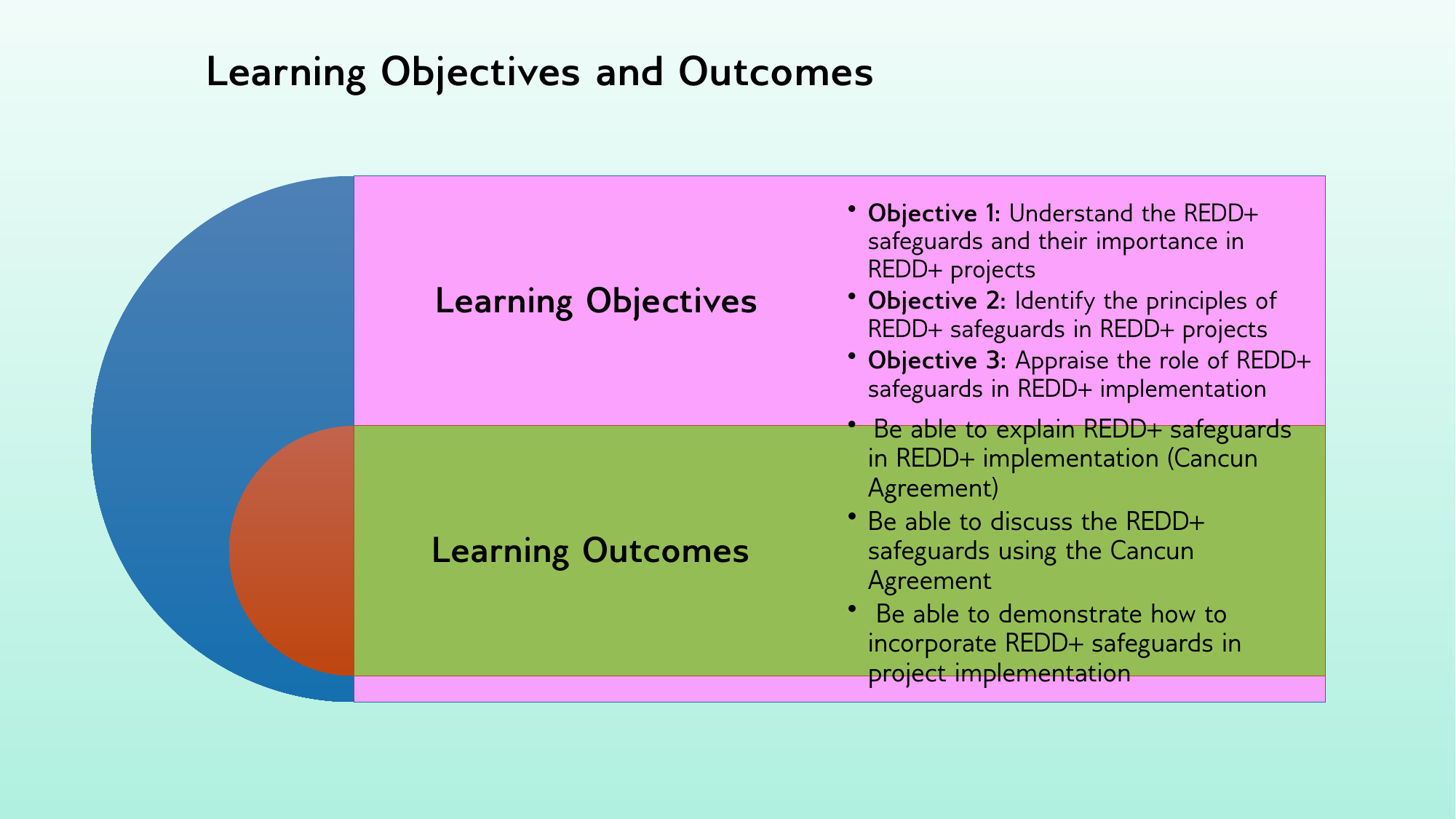

Learning Objectives and Outcomes
Learning Objectives
Learning Outcomes
Objective 1: Understand the REDD+ safeguards and their importance in REDD+ projects
Objective 2: Identify the principles of REDD+ safeguards in REDD+ projects
Objective 3: Appraise the role of REDD+ safeguards in REDD+ implementation
 Be able to explain REDD+ safeguards in REDD+ implementation (Cancun Agreement)
Be able to discuss the REDD+ safeguards using the Cancun Agreement
 Be able to demonstrate how to incorporate REDD+ safeguards in project implementation